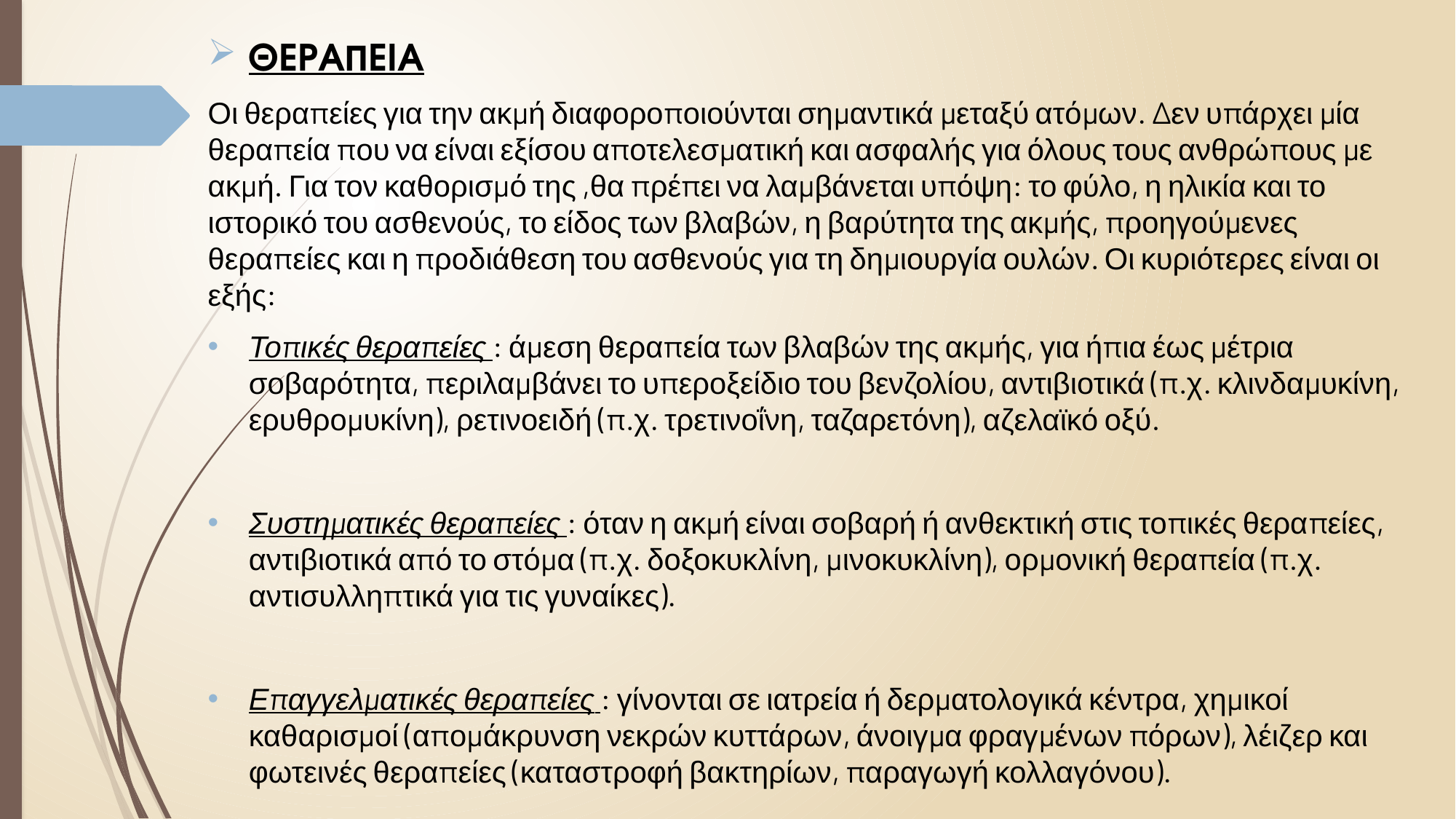

ΘΕΡΑΠΕΙΑ
Οι θεραπείες για την ακμή διαφοροποιούνται σημαντικά μεταξύ ατόμων. Δεν υπάρχει μία θεραπεία που να είναι εξίσου αποτελεσματική και ασφαλής για όλους τους ανθρώπους με ακμή. Για τον καθορισμό της ,θα πρέπει να λαμβάνεται υπόψη: το φύλο, η ηλικία και το ιστορικό του ασθενούς, το είδος των βλαβών, η βαρύτητα της ακμής, προηγούμενες θεραπείες και η προδιάθεση του ασθενούς για τη δημιουργία ουλών. Οι κυριότερες είναι οι εξής:
Τοπικές θεραπείες : άμεση θεραπεία των βλαβών της ακμής, για ήπια έως μέτρια σοβαρότητα, περιλαμβάνει το υπεροξείδιο του βενζολίου, αντιβιοτικά (π.χ. κλινδαμυκίνη, ερυθρομυκίνη), ρετινοειδή (π.χ. τρετινοΐνη, ταζαρετόνη), αζελαϊκό οξύ.

Συστηματικές θεραπείες : όταν η ακμή είναι σοβαρή ή ανθεκτική στις τοπικές θεραπείες, αντιβιοτικά από το στόμα (π.χ. δοξοκυκλίνη, μινοκυκλίνη), ορμονική θεραπεία (π.χ. αντισυλληπτικά για τις γυναίκες).

Επαγγελματικές θεραπείες : γίνονται σε ιατρεία ή δερματολογικά κέντρα, χημικοί καθαρισμοί (απομάκρυνση νεκρών κυττάρων, άνοιγμα φραγμένων πόρων), λέιζερ και φωτεινές θεραπείες (καταστροφή βακτηρίων, παραγωγή κολλαγόνου).
#